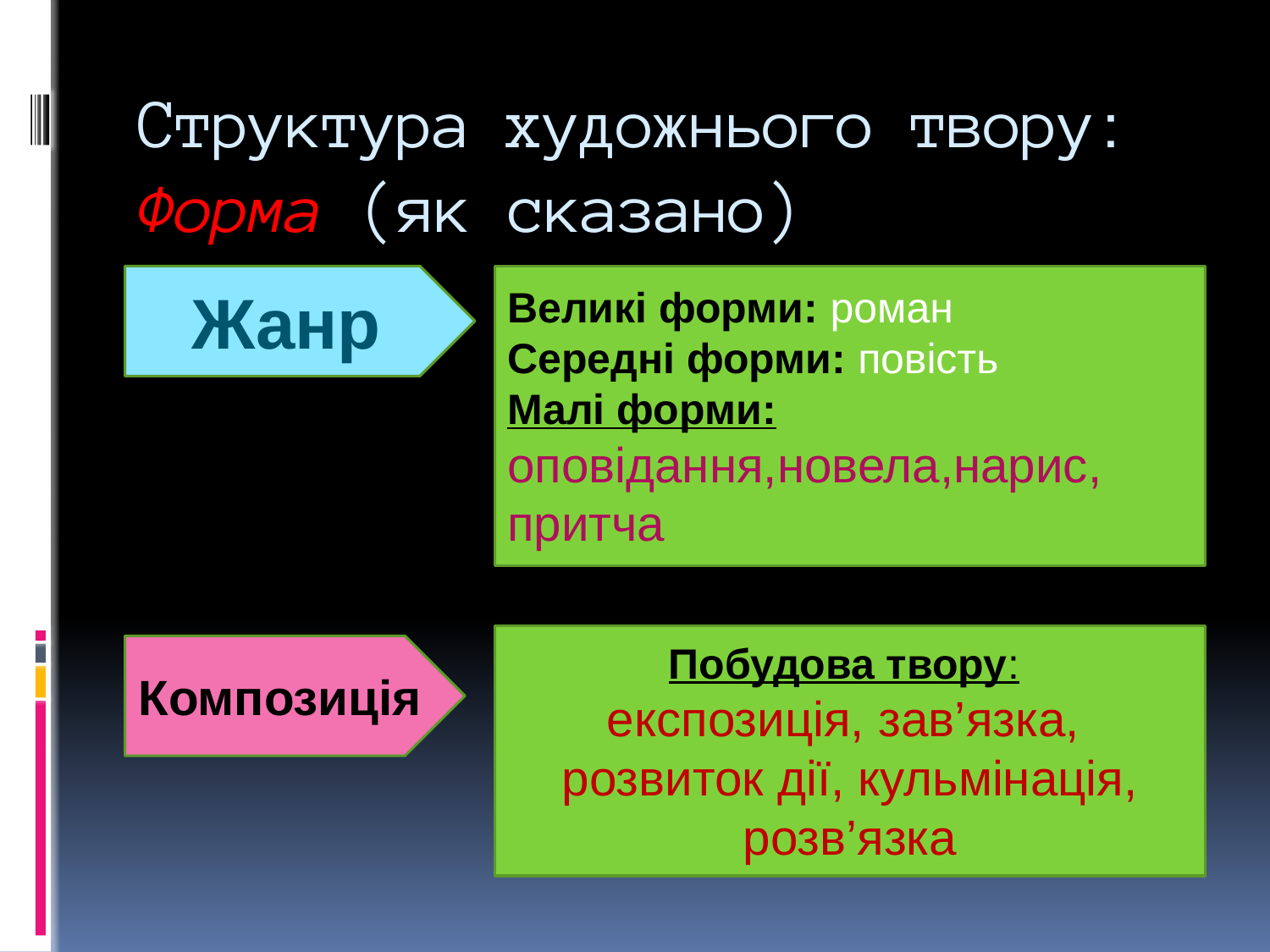

# Структура художнього твору: Форма (як сказано)
Жанр
Великі форми: роман
Середні форми: повість
Малі форми: оповідання,новела,нарис, притча
Побудова твору:
експозиція, зав’язка,
розвиток дії, кульмінація, розв’язка
Композиція